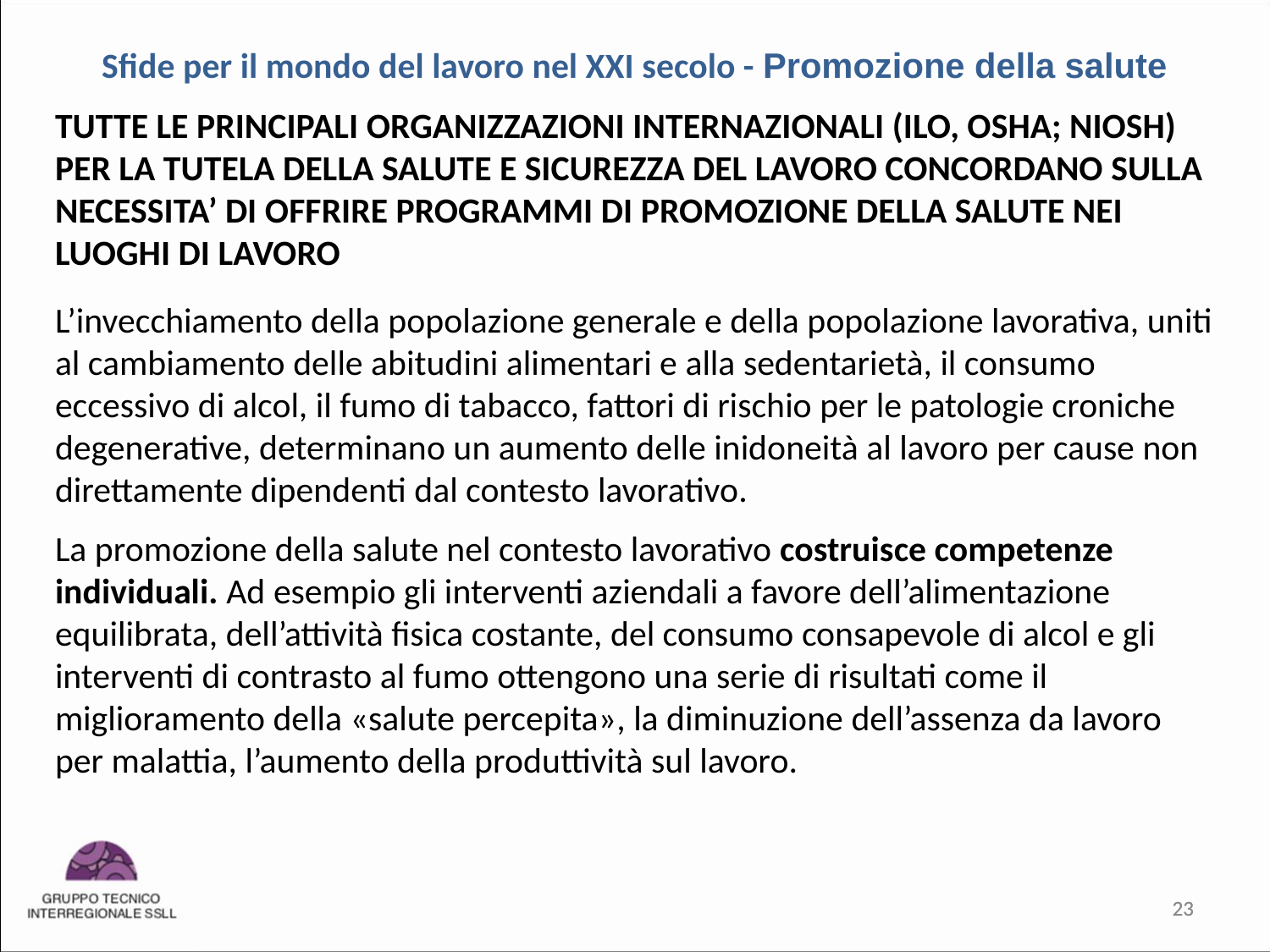

Sfide per il mondo del lavoro nel XXI secolo - Promozione della salute

TUTTE LE PRINCIPALI ORGANIZZAZIONI INTERNAZIONALI (ILO, OSHA; NIOSH) PER LA TUTELA DELLA SALUTE E SICUREZZA DEL LAVORO CONCORDANO SULLA NECESSITA’ DI OFFRIRE PROGRAMMI DI PROMOZIONE DELLA SALUTE NEI LUOGHI DI LAVORO

L’invecchiamento della popolazione generale e della popolazione lavorativa, uniti al cambiamento delle abitudini alimentari e alla sedentarietà, il consumo eccessivo di alcol, il fumo di tabacco, fattori di rischio per le patologie croniche degenerative, determinano un aumento delle inidoneità al lavoro per cause non direttamente dipendenti dal contesto lavorativo.

La promozione della salute nel contesto lavorativo costruisce competenze individuali. Ad esempio gli interventi aziendali a favore dell’alimentazione equilibrata, dell’attività fisica costante, del consumo consapevole di alcol e gli interventi di contrasto al fumo ottengono una serie di risultati come il miglioramento della «salute percepita», la diminuzione dell’assenza da lavoro per malattia, l’aumento della produttività sul lavoro.

23
23